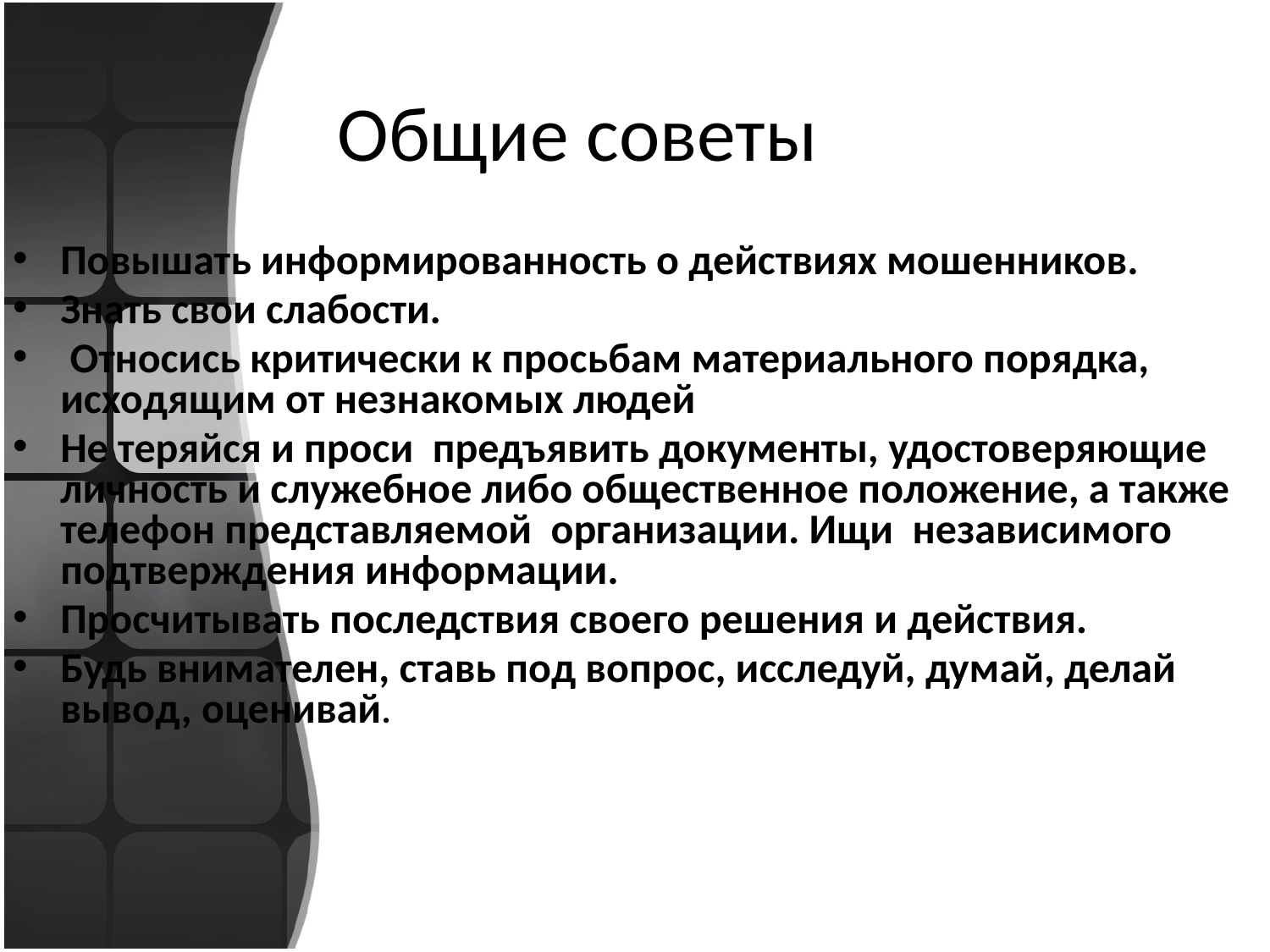

# Общие советы
Повышать информированность о действиях мошенников.
Знать свои слабости.
 Относись критически к просьбам материального порядка, исходящим от незнакомых людей
Не теряйся и проси  предъявить документы, удостоверяющие личность и служебное либо общественное положение, а также телефон представляемой  организации. Ищи  независимого подтверждения информации.
Просчитывать последствия своего решения и действия.
Будь внимателен, ставь под вопрос, исследуй, думай, делай вывод, оценивай.